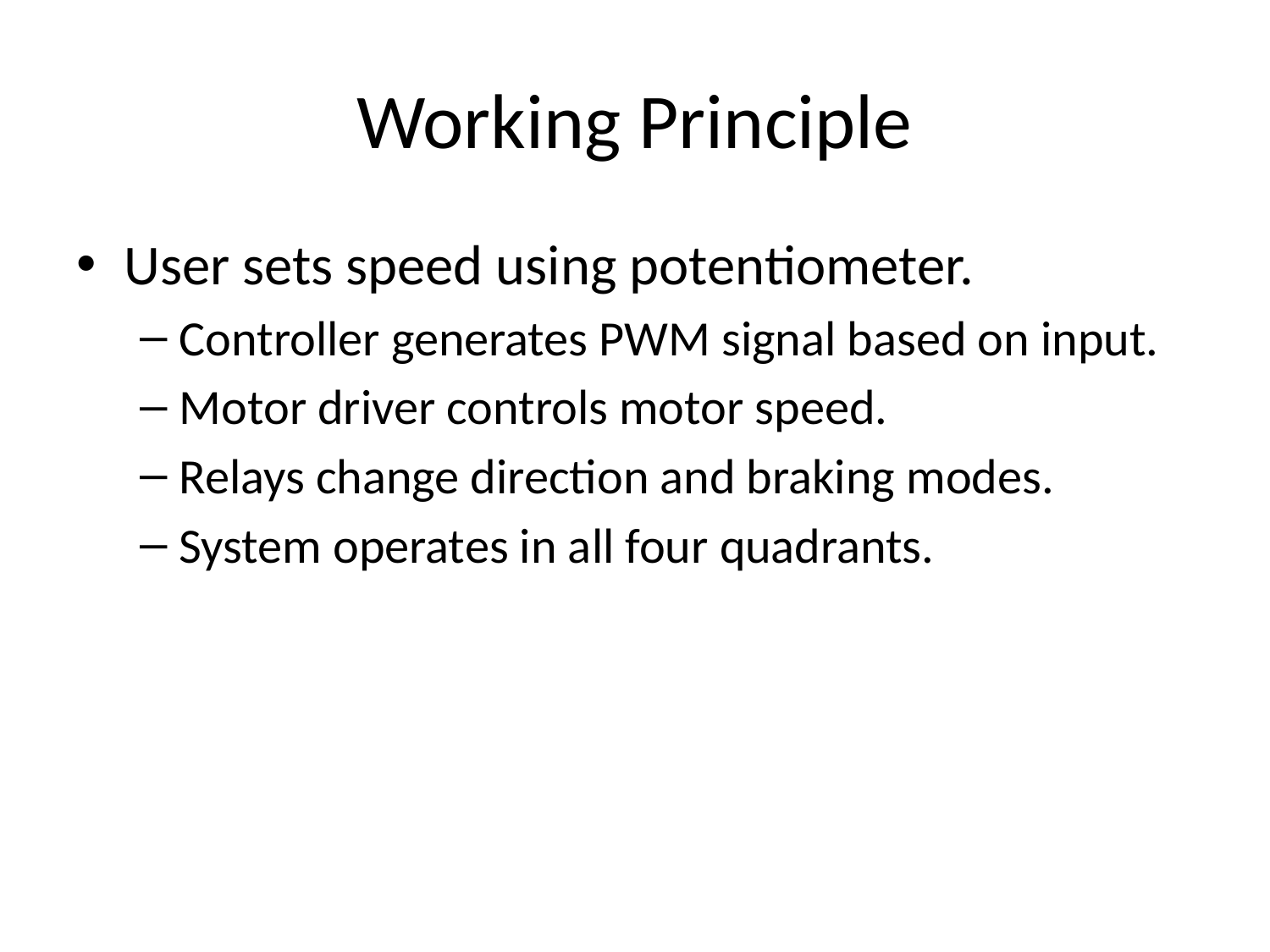

# Working Principle
User sets speed using potentiometer.
Controller generates PWM signal based on input.
Motor driver controls motor speed.
Relays change direction and braking modes.
System operates in all four quadrants.